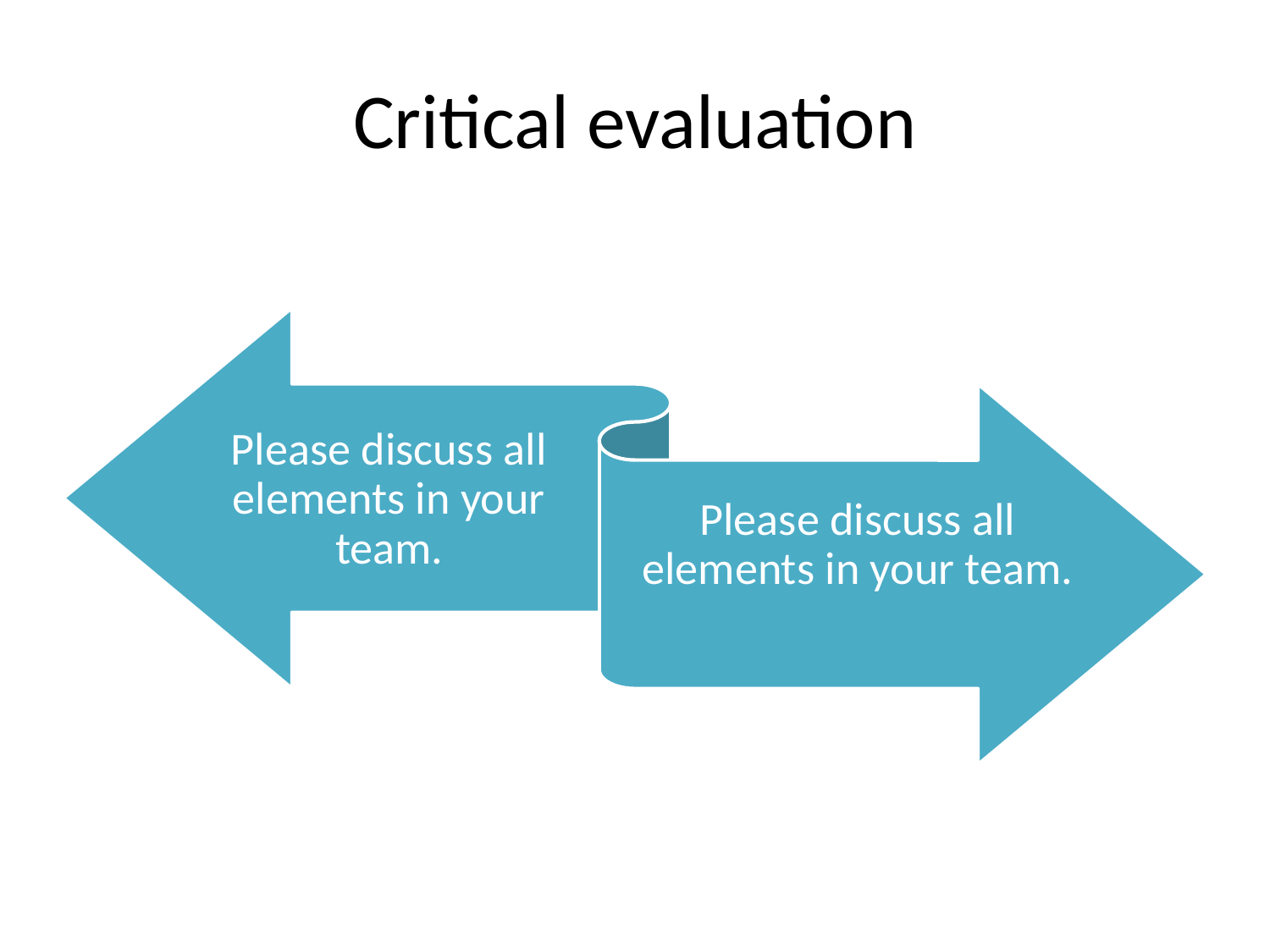

# Critical evaluation
Please discuss all elements in your team.
Please discuss all elements in your team.